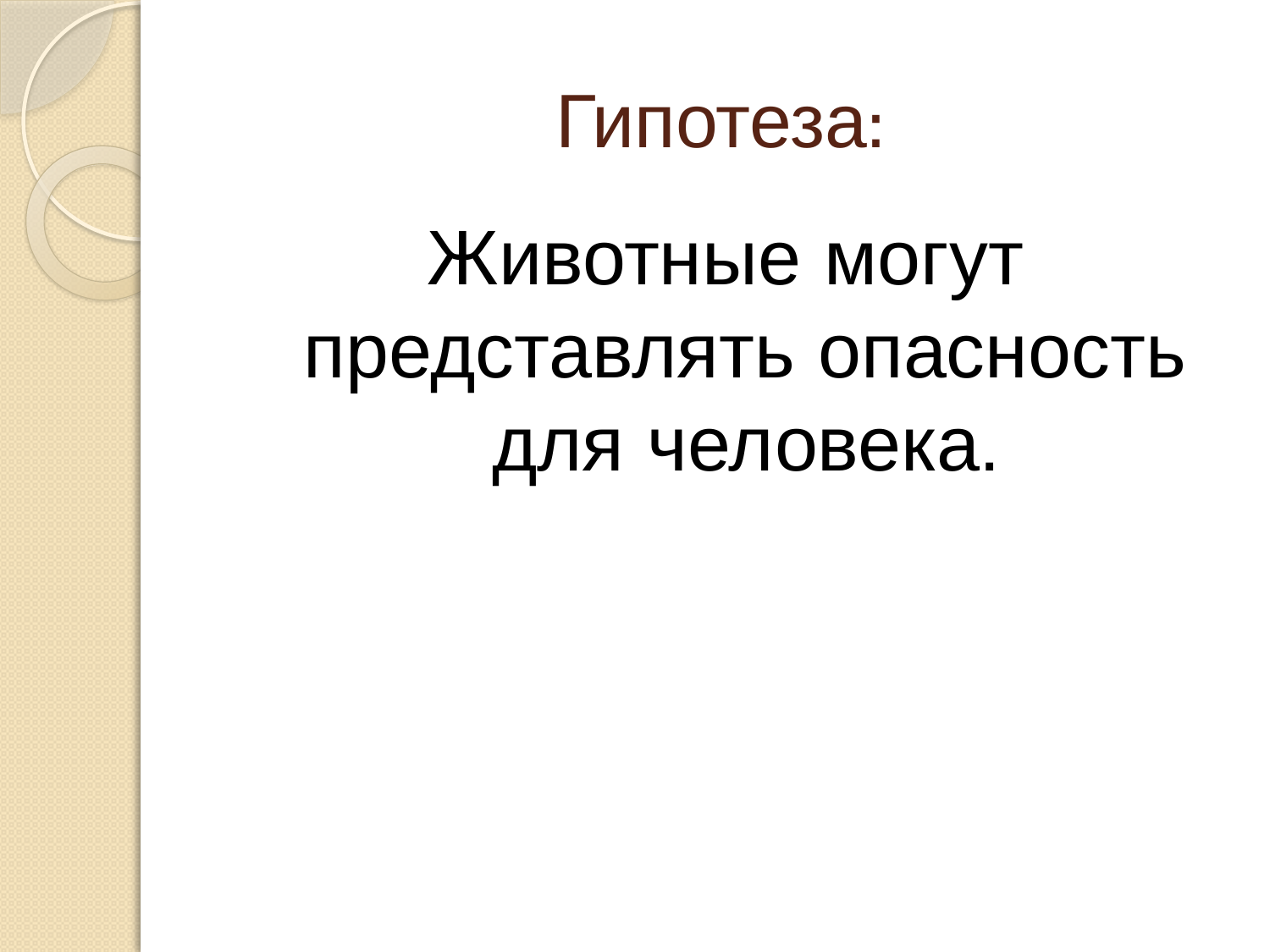

# Гипотеза:
Животные могут представлять опасность для человека.